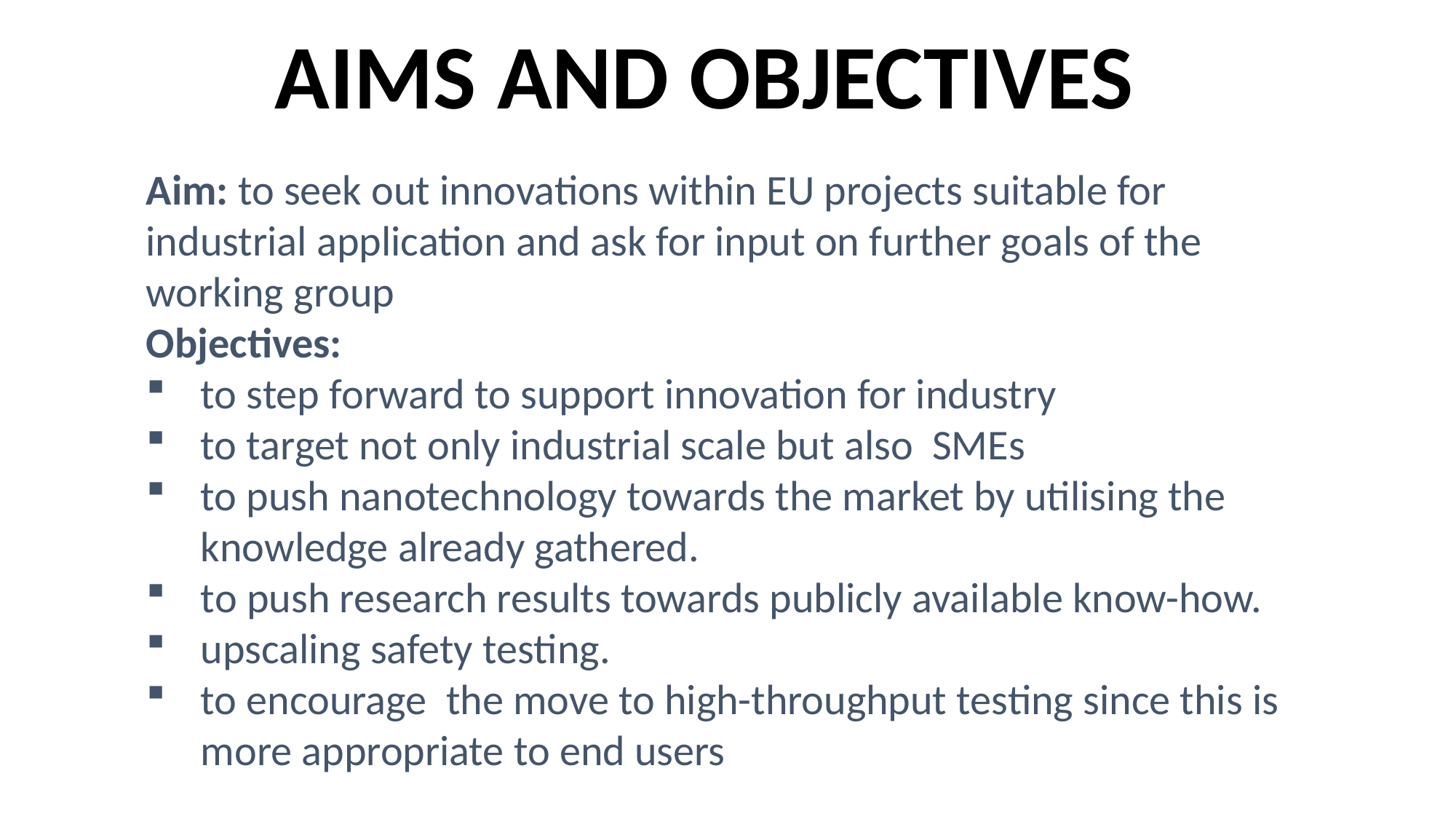

# AIMS AND OBJECTIVES
Aim: to seek out innovations within EU projects suitable for industrial application and ask for input on further goals of the working group
Objectives:
to step forward to support innovation for industry
to target not only industrial scale but also  SMEs
to push nanotechnology towards the market by utilising the knowledge already gathered.
to push research results towards publicly available know-how.
upscaling safety testing.
to encourage  the move to high-throughput testing since this is more appropriate to end users